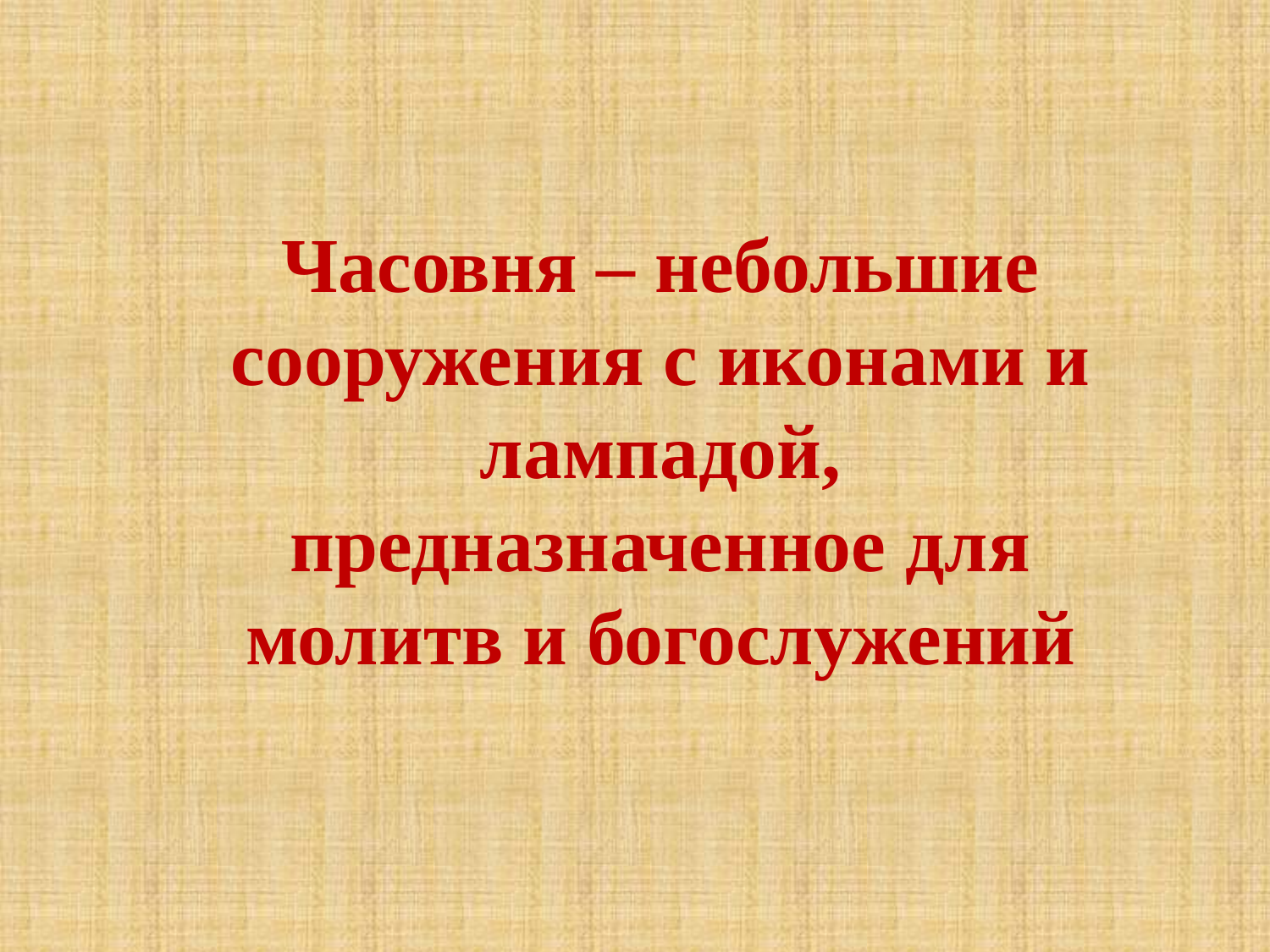

Часовня – небольшие сооружения с иконами и лампадой, предназначенное для молитв и богослужений